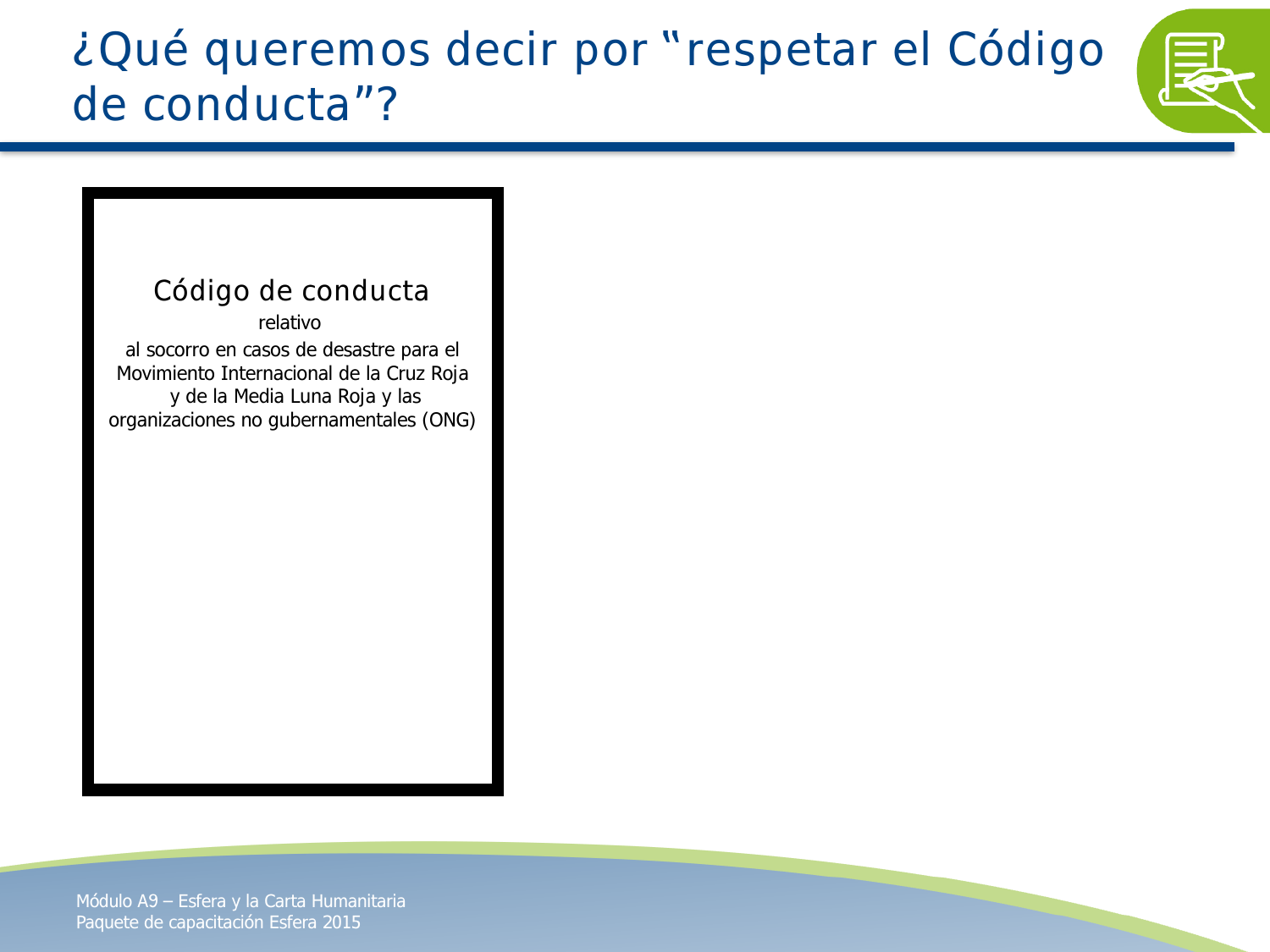

# ¿Qué queremos decir por “respetar el Código de conducta”?
Código de conducta
relativo
al socorro en casos de desastre para el Movimiento Internacional de la Cruz Roja
 y de la Media Luna Roja y las organizaciones no gubernamentales (ONG)
Módulo A9 – Esfera y la Carta Humanitaria
Paquete de capacitación Esfera 2015